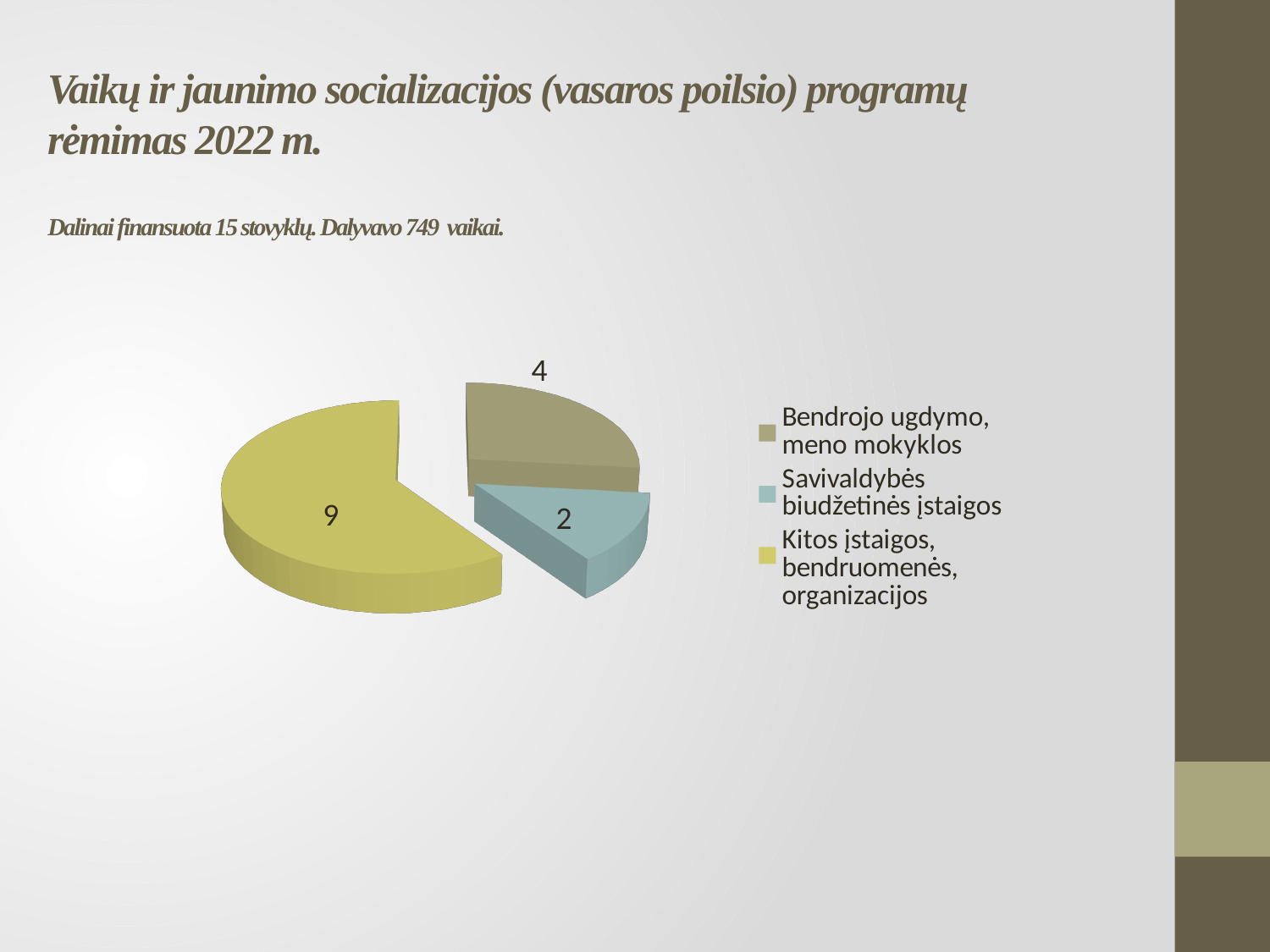

# Vaikų ir jaunimo socializacijos (vasaros poilsio) programų rėmimas 2022 m. Dalinai finansuota 15 stovyklų. Dalyvavo 749  vaikai.

[unsupported chart]